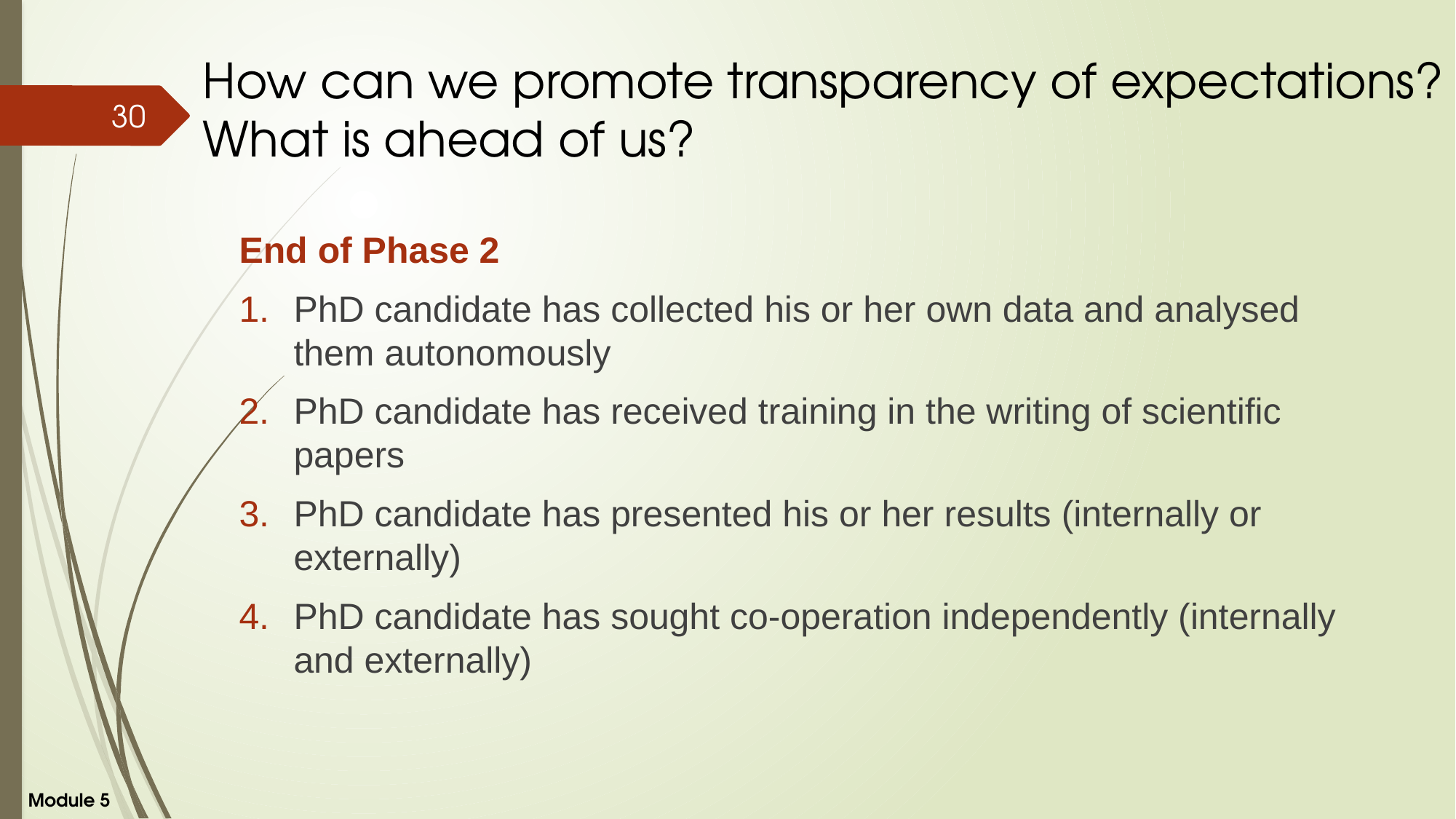

# How can we promote transparency of expectations? What is ahead of us?
30
End of Phase 2
PhD candidate has collected his or her own data and analysed them autonomously
PhD candidate has received training in the writing of scientific papers
PhD candidate has presented his or her results (internally or externally)
PhD candidate has sought co-operation independently (internally and externally)